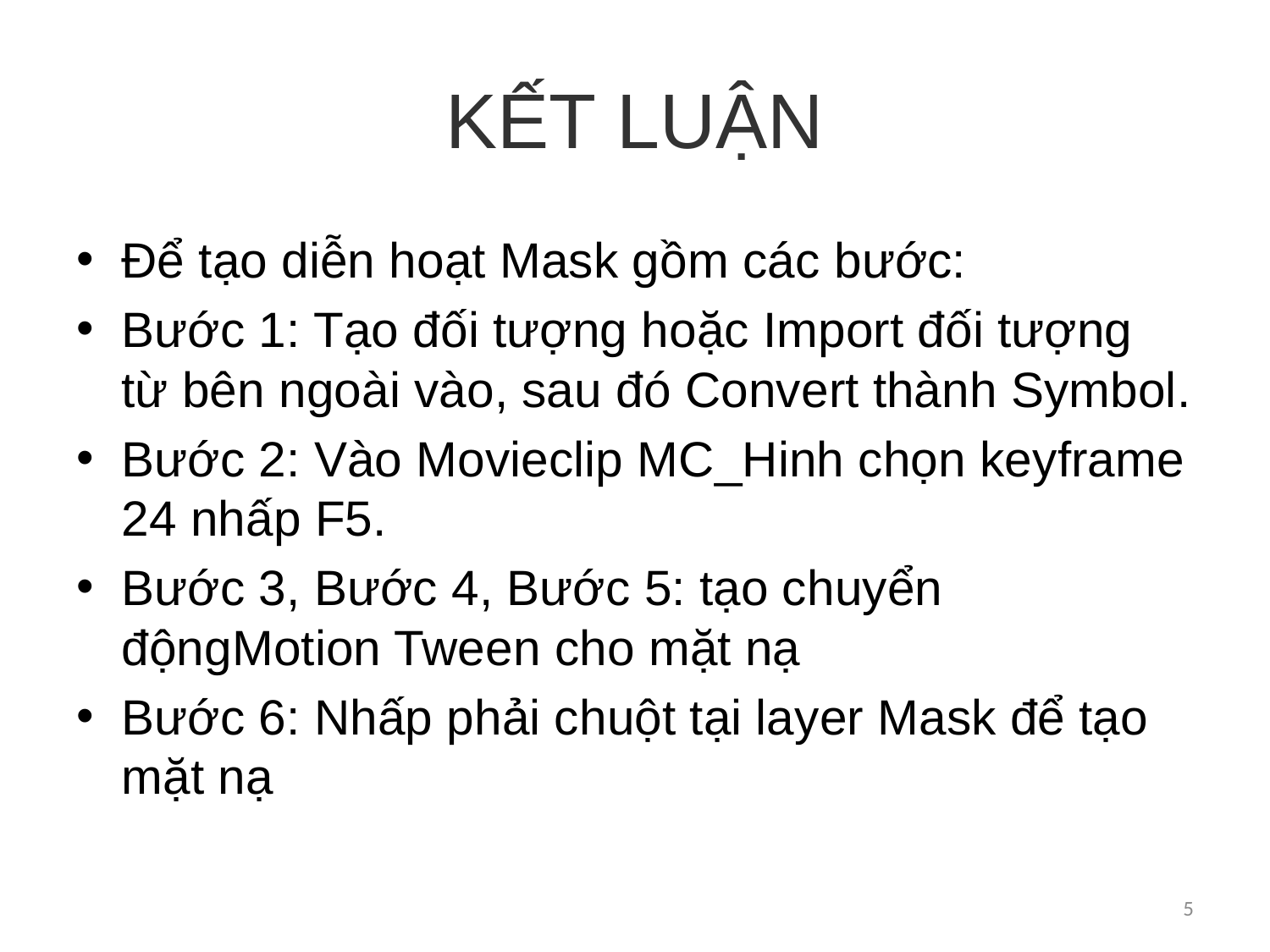

# KẾT LUẬN
Để tạo diễn hoạt Mask gồm các bước:
Bước 1: Tạo đối tượng hoặc Import đối tượng từ bên ngoài vào, sau đó Convert thành Symbol.
Bước 2: Vào Movieclip MC_Hinh chọn keyframe 24 nhấp F5.
Bước 3, Bước 4, Bước 5: tạo chuyển độngMotion Tween cho mặt nạ
Bước 6: Nhấp phải chuột tại layer Mask để tạo mặt nạ

5